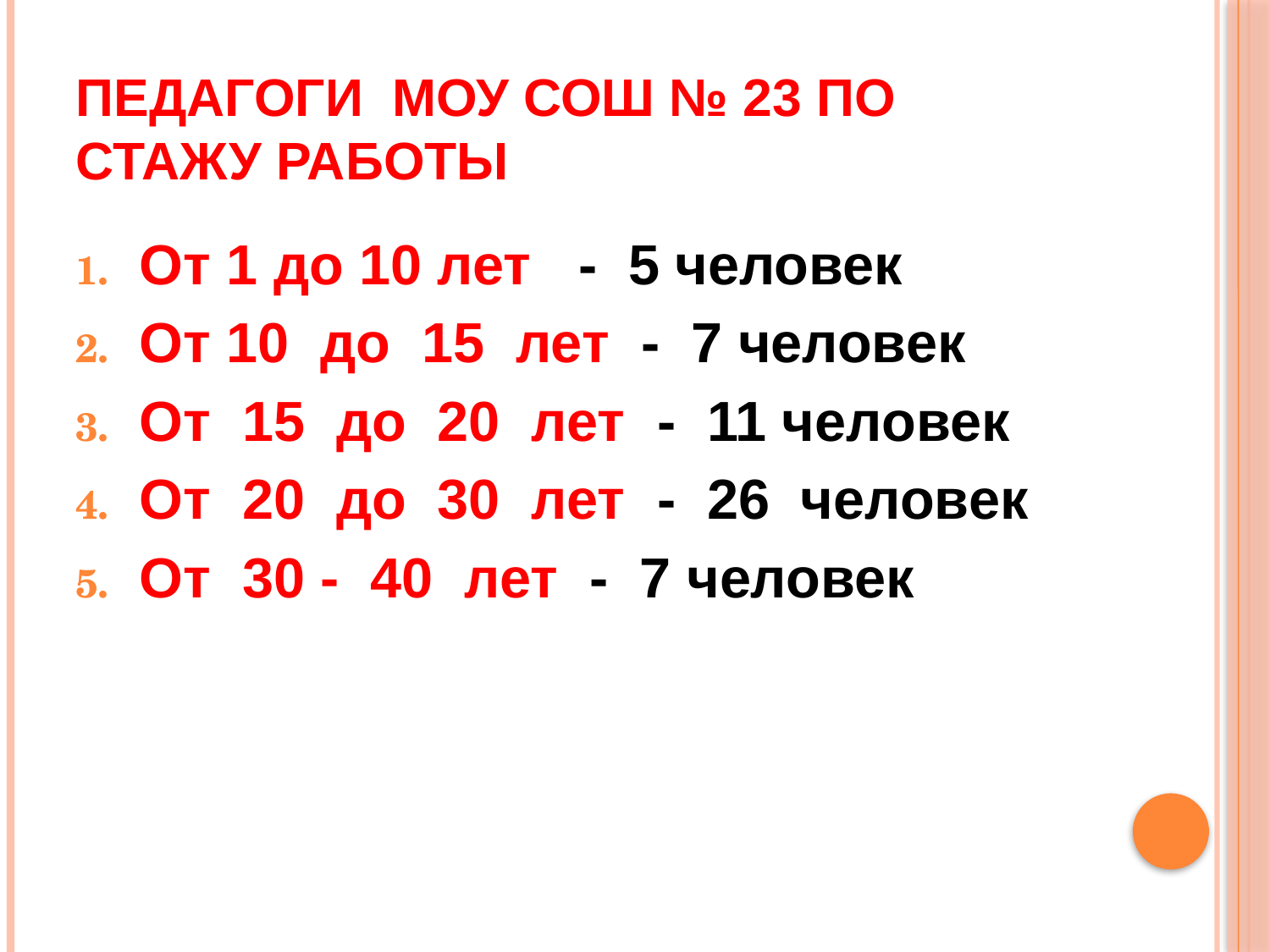

# Педагоги  МОУ СОШ № 23 по стажу работы
От 1 до 10 лет   -  5 человек
От 10  до  15  лет  -  7 человек
От  15  до  20  лет  -  11 человек
От  20  до  30  лет  -  26  человек
От  30 -  40  лет  -  7 человек